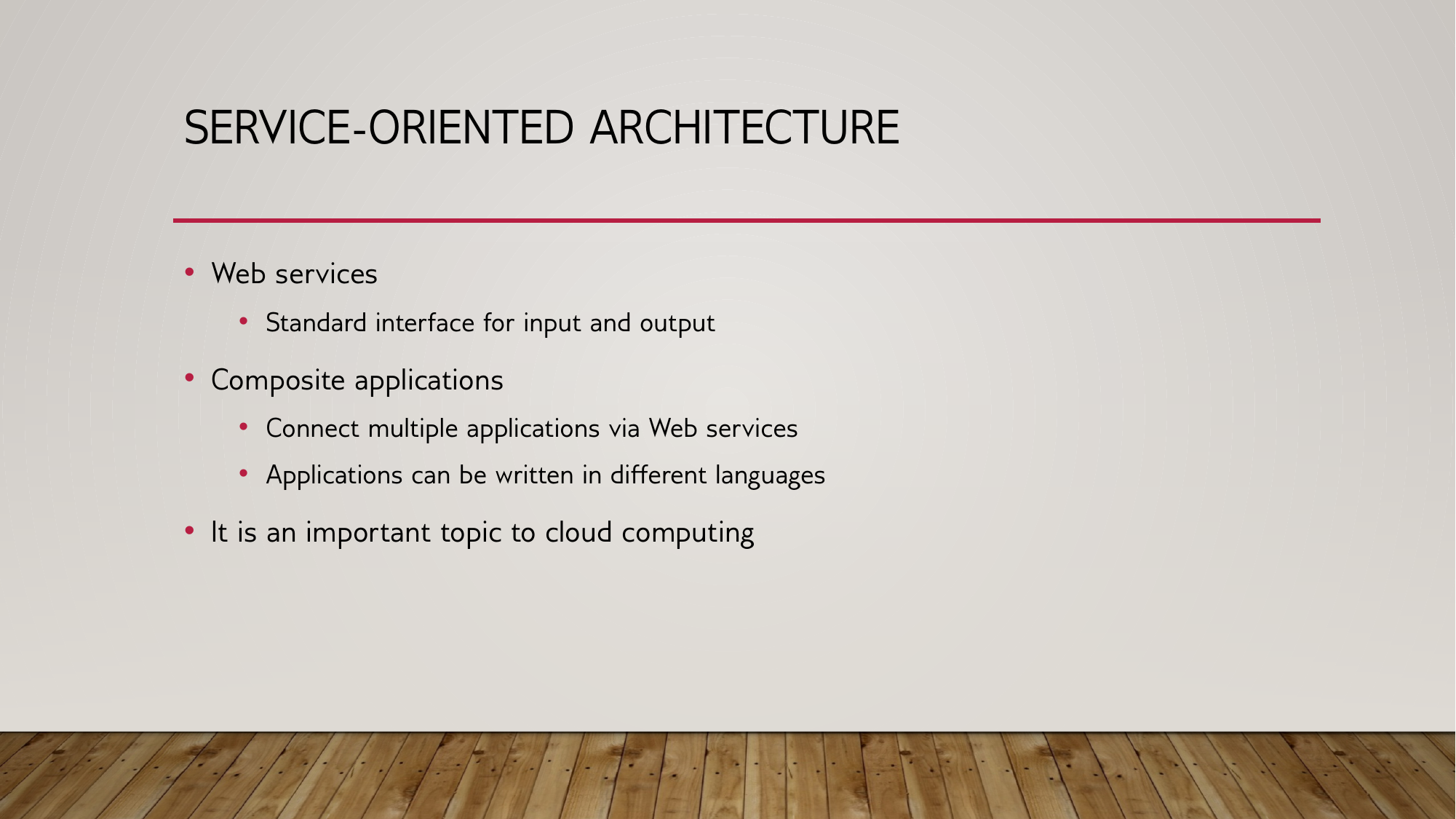

# Service-Oriented architecture
Web services
Standard interface for input and output
Composite applications
Connect multiple applications via Web services
Applications can be written in different languages
It is an important topic to cloud computing